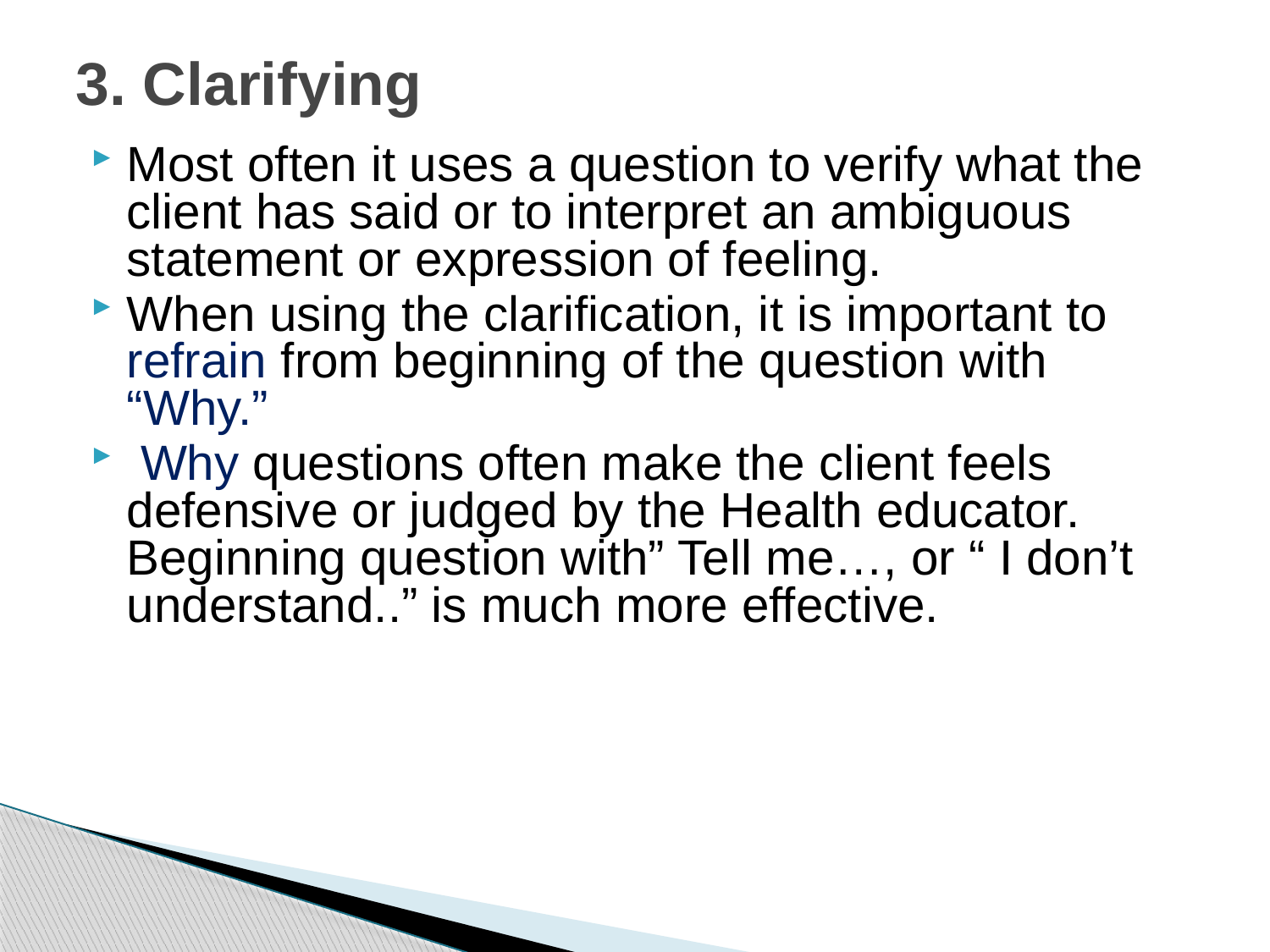

# 3. Clarifying
Most often it uses a question to verify what the client has said or to interpret an ambiguous statement or expression of feeling.
When using the clarification, it is important to refrain from beginning of the question with “Why.”
 Why questions often make the client feels defensive or judged by the Health educator. Beginning question with” Tell me…, or “ I don’t understand..” is much more effective.